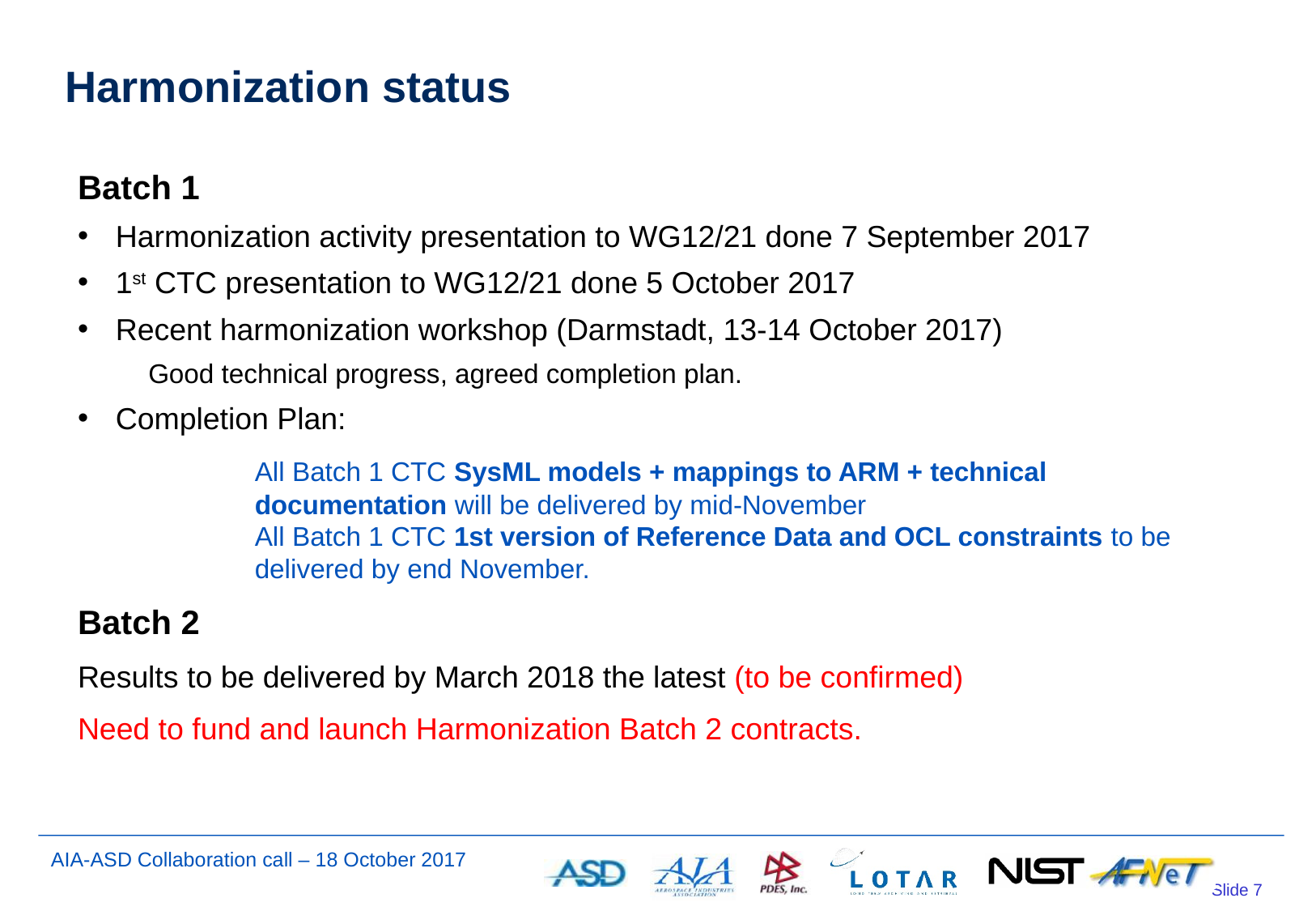

# Harmonization status
Batch 1
Harmonization activity presentation to WG12/21 done 7 September 2017
1st CTC presentation to WG12/21 done 5 October 2017
Recent harmonization workshop (Darmstadt, 13-14 October 2017)
Good technical progress, agreed completion plan.
Completion Plan:

Batch 2
Results to be delivered by March 2018 the latest (to be confirmed)
Need to fund and launch Harmonization Batch 2 contracts.
All Batch 1 CTC SysML models + mappings to ARM + technical documentation will be delivered by mid-November
All Batch 1 CTC 1st version of Reference Data and OCL constraints to be delivered by end November.